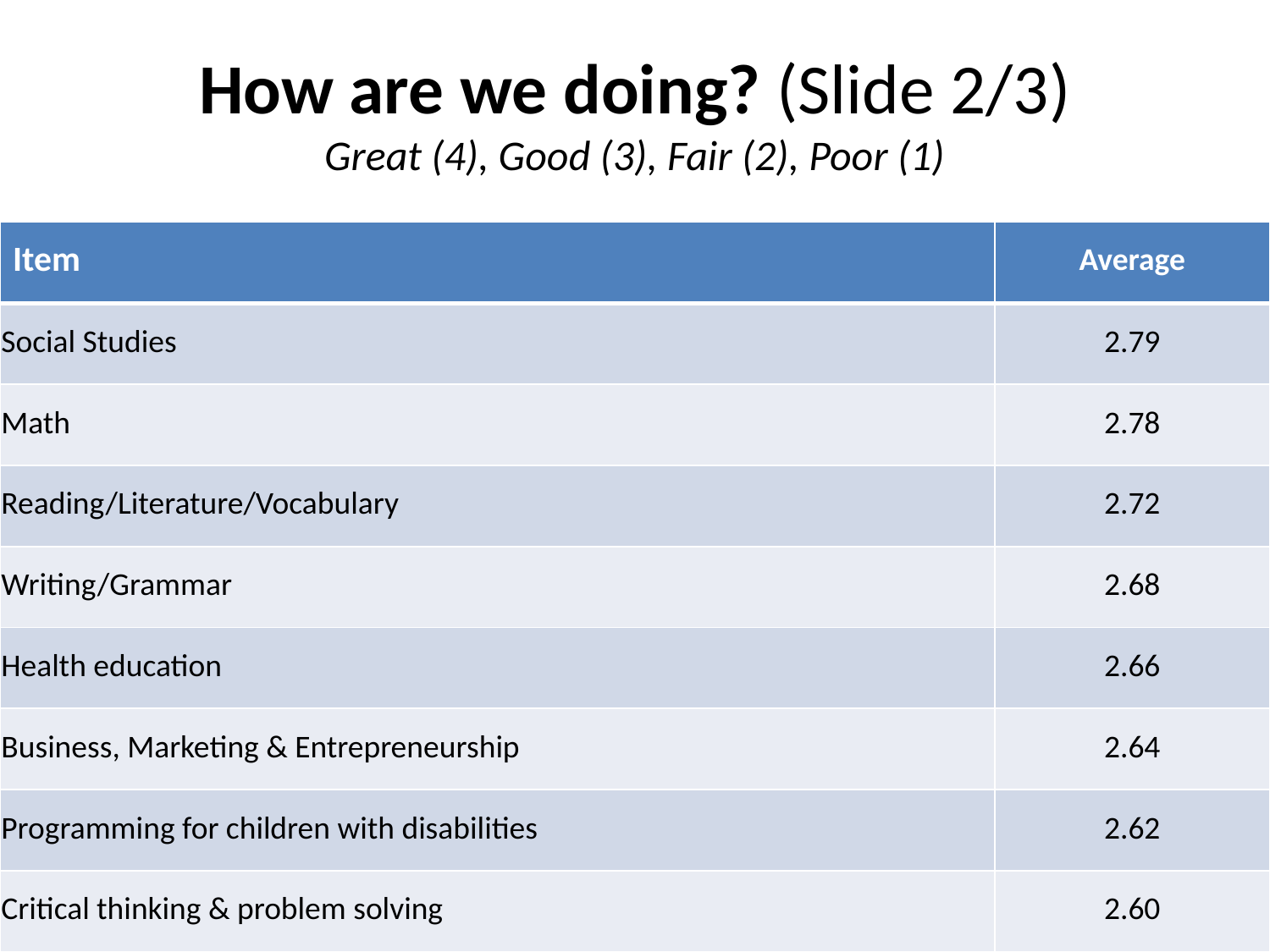

# How are we doing? (Slide 2/3) Great (4), Good (3), Fair (2), Poor (1)
| Item | Average |
| --- | --- |
| Social Studies | 2.79 |
| Math | 2.78 |
| Reading/Literature/Vocabulary | 2.72 |
| Writing/Grammar | 2.68 |
| Health education | 2.66 |
| Business, Marketing & Entrepreneurship | 2.64 |
| Programming for children with disabilities | 2.62 |
| Critical thinking & problem solving | 2.60 |